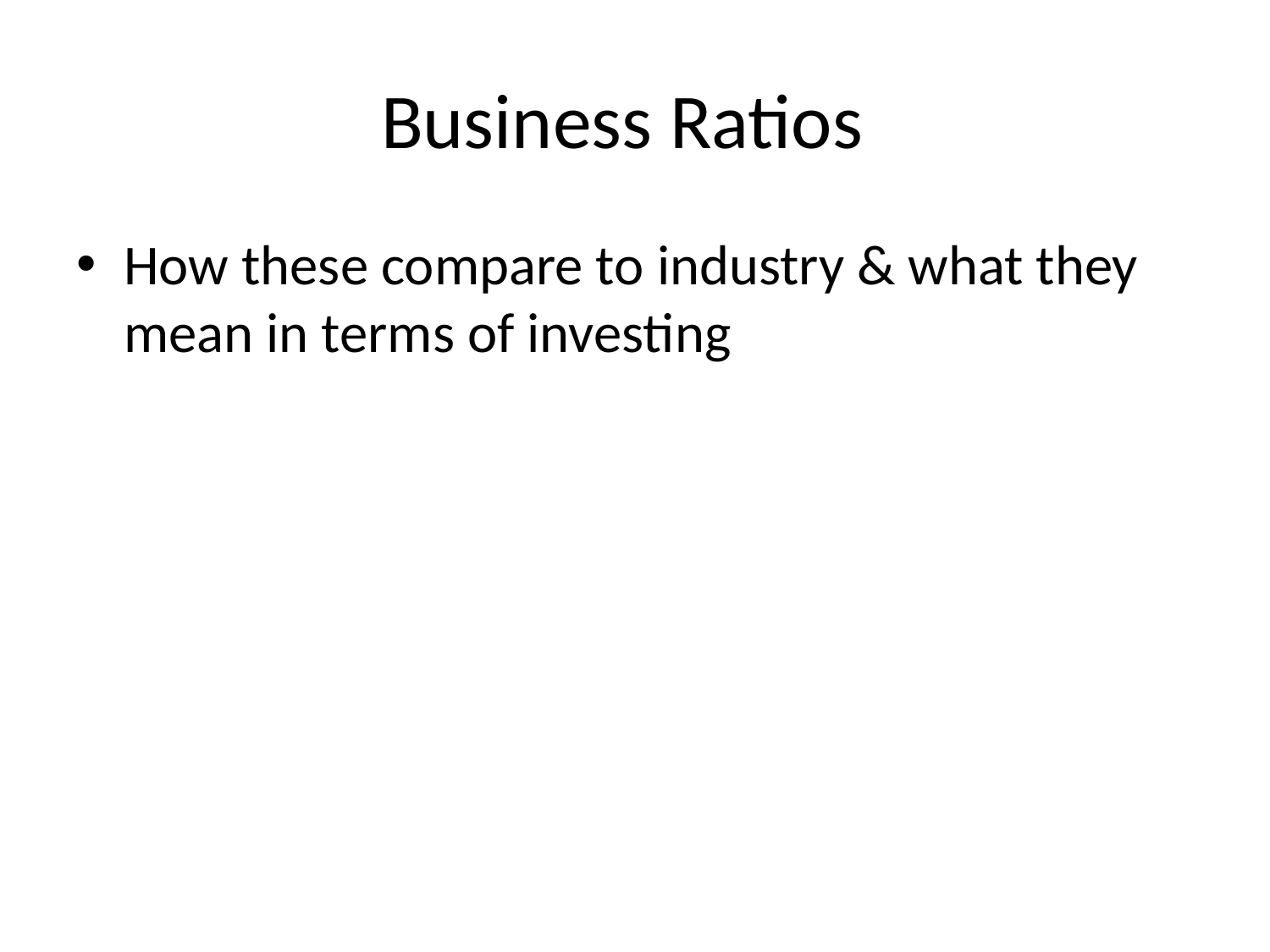

# Business Ratios
How these compare to industry & what they mean in terms of investing